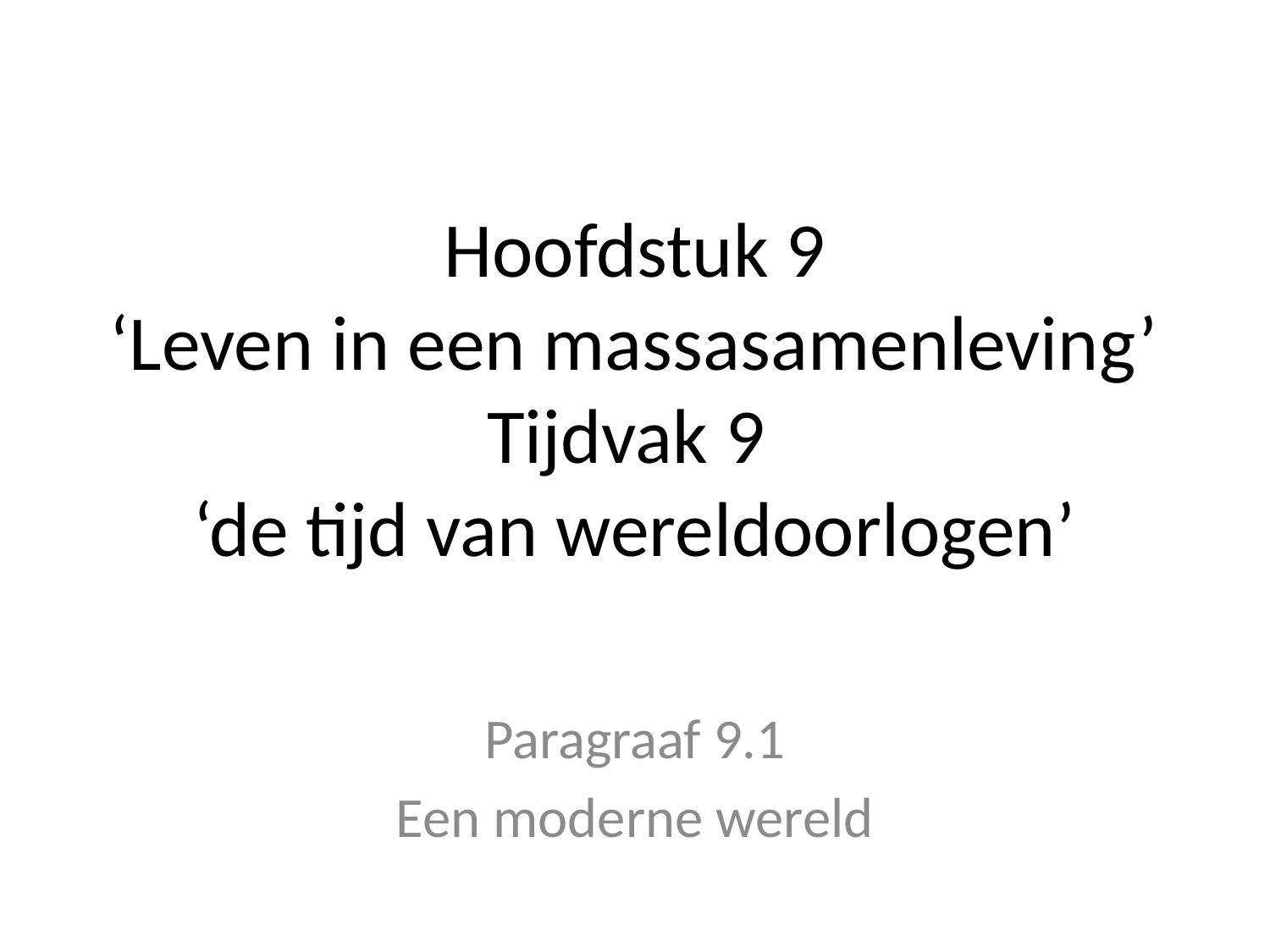

# Hoofdstuk 9 ‘Leven in een massasamenleving’ Tijdvak 9 ‘de tijd van wereldoorlogen’
Paragraaf 9.1
Een moderne wereld